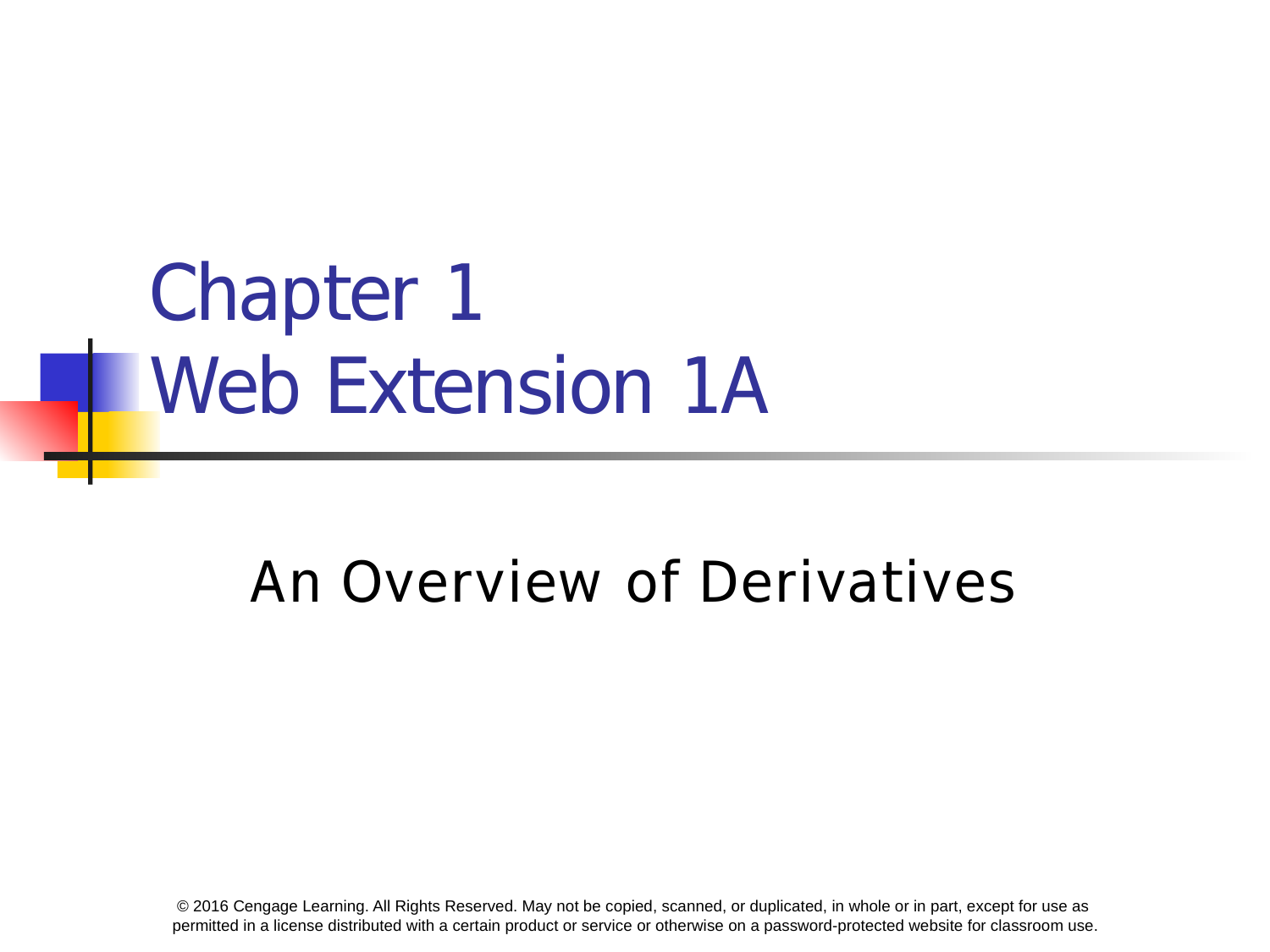

# Chapter 1 Web Extension 1A
An Overview of Derivatives